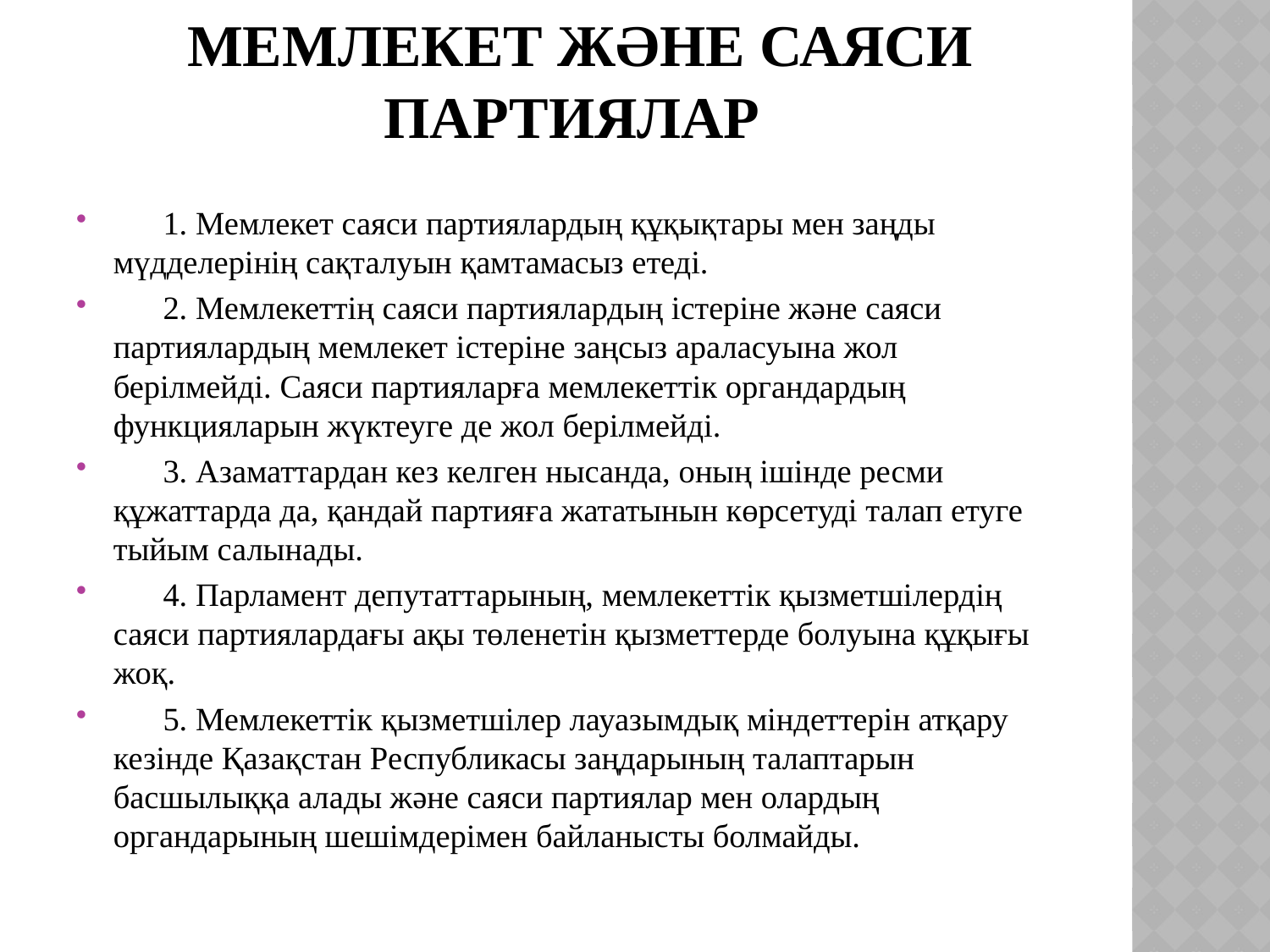

# Мемлекет және саяси партиялар
      1. Мемлекет саяси партиялардың құқықтары мен заңды мүдделерiнiң сақталуын қамтамасыз етедi.
      2. Мемлекеттiң саяси партиялардың iстерiне және саяси партиялардың мемлекет iстерiне заңсыз араласуына жол берiлмейдi. Саяси партияларға мемлекеттiк органдардың функцияларын жүктеуге де жол берiлмейдi.
      3. Азаматтардан кез келген нысанда, оның iшiнде ресми құжаттарда да, қандай партияға жататынын көрсетудi талап етуге тыйым салынады.
      4. Парламент депутаттарының, мемлекеттiк қызметшiлердiң саяси партиялардағы ақы төленетiн қызметтерде болуына құқығы жоқ.
      5. Мемлекеттiк қызметшiлер лауазымдық мiндеттерiн атқару кезiнде Қазақстан Республикасы заңдарының талаптарын басшылыққа алады және саяси партиялар мен олардың органдарының шешiмдерiмен байланысты болмайды.